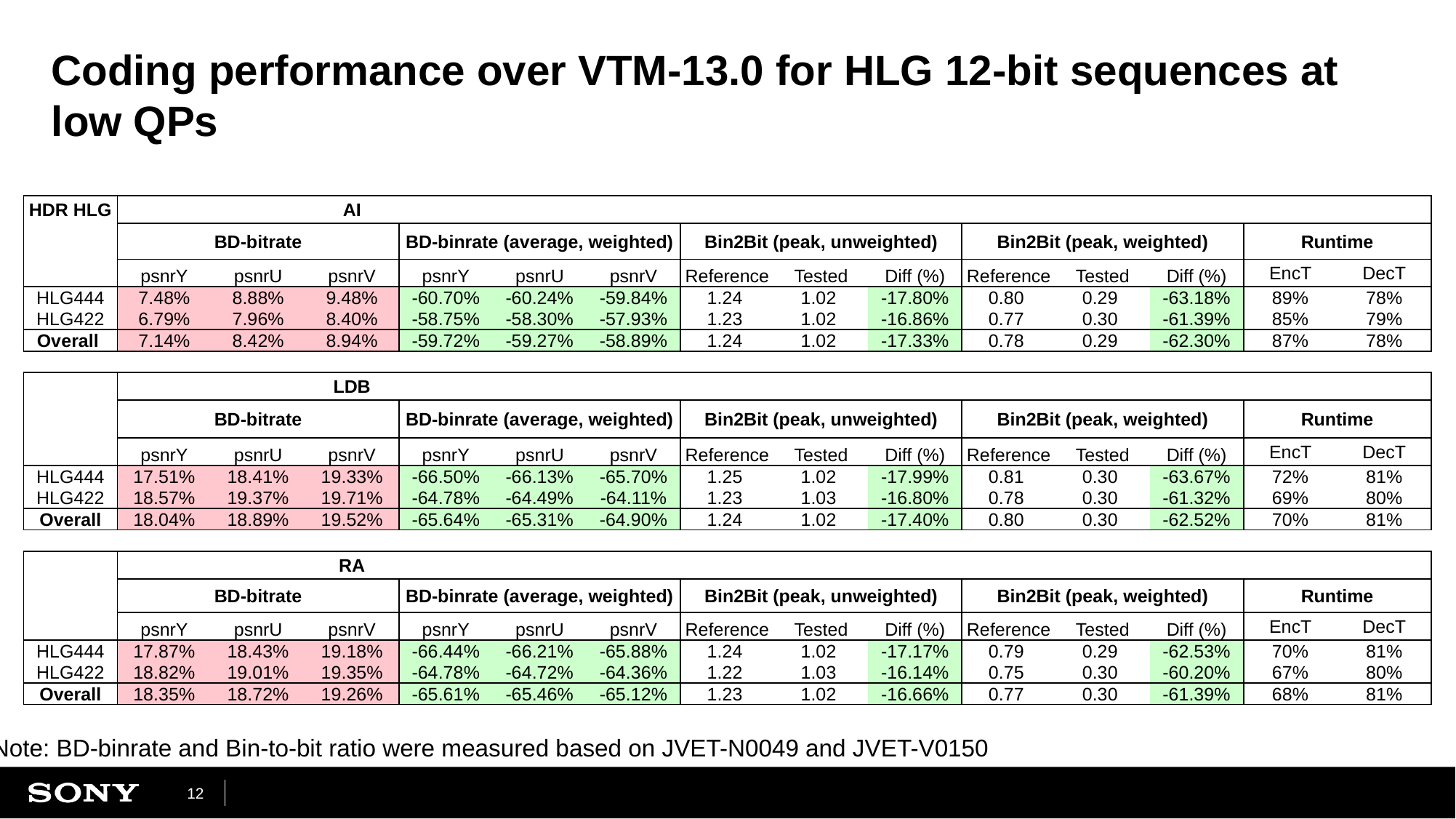

# Coding performance over VTM-13.0 for HLG 12-bit sequences at low QPs
| HDR HLG |  |  | AI |  |  |  |  |  |  |  |  |  |  |  |
| --- | --- | --- | --- | --- | --- | --- | --- | --- | --- | --- | --- | --- | --- | --- |
|  | BD-bitrate |  |  | BD-binrate (average, weighted) |  |  | Bin2Bit (peak, unweighted) |  |  | Bin2Bit (peak, weighted) |  |  | Runtime |  |
|  | psnrY | psnrU | psnrV | psnrY | psnrU | psnrV | Reference | Tested | Diff (%) | Reference | Tested | Diff (%) | EncT | DecT |
| HLG444 | 7.48% | 8.88% | 9.48% | -60.70% | -60.24% | -59.84% | 1.24 | 1.02 | -17.80% | 0.80 | 0.29 | -63.18% | 89% | 78% |
| HLG422 | 6.79% | 7.96% | 8.40% | -58.75% | -58.30% | -57.93% | 1.23 | 1.02 | -16.86% | 0.77 | 0.30 | -61.39% | 85% | 79% |
| Overall | 7.14% | 8.42% | 8.94% | -59.72% | -59.27% | -58.89% | 1.24 | 1.02 | -17.33% | 0.78 | 0.29 | -62.30% | 87% | 78% |
|  |  |  |  |  |  |  |  |  |  |  |  |  |  |  |
|  |  |  | LDB |  |  |  |  |  |  |  |  |  |  |  |
|  | BD-bitrate |  |  | BD-binrate (average, weighted) |  |  | Bin2Bit (peak, unweighted) |  |  | Bin2Bit (peak, weighted) |  |  | Runtime |  |
|  | psnrY | psnrU | psnrV | psnrY | psnrU | psnrV | Reference | Tested | Diff (%) | Reference | Tested | Diff (%) | EncT | DecT |
| HLG444 | 17.51% | 18.41% | 19.33% | -66.50% | -66.13% | -65.70% | 1.25 | 1.02 | -17.99% | 0.81 | 0.30 | -63.67% | 72% | 81% |
| HLG422 | 18.57% | 19.37% | 19.71% | -64.78% | -64.49% | -64.11% | 1.23 | 1.03 | -16.80% | 0.78 | 0.30 | -61.32% | 69% | 80% |
| Overall | 18.04% | 18.89% | 19.52% | -65.64% | -65.31% | -64.90% | 1.24 | 1.02 | -17.40% | 0.80 | 0.30 | -62.52% | 70% | 81% |
|  |  |  |  |  |  |  |  |  |  |  |  |  |  |  |
|  |  |  | RA |  |  |  |  |  |  |  |  |  |  |  |
|  | BD-bitrate |  |  | BD-binrate (average, weighted) |  |  | Bin2Bit (peak, unweighted) |  |  | Bin2Bit (peak, weighted) |  |  | Runtime |  |
|  | psnrY | psnrU | psnrV | psnrY | psnrU | psnrV | Reference | Tested | Diff (%) | Reference | Tested | Diff (%) | EncT | DecT |
| HLG444 | 17.87% | 18.43% | 19.18% | -66.44% | -66.21% | -65.88% | 1.24 | 1.02 | -17.17% | 0.79 | 0.29 | -62.53% | 70% | 81% |
| HLG422 | 18.82% | 19.01% | 19.35% | -64.78% | -64.72% | -64.36% | 1.22 | 1.03 | -16.14% | 0.75 | 0.30 | -60.20% | 67% | 80% |
| Overall | 18.35% | 18.72% | 19.26% | -65.61% | -65.46% | -65.12% | 1.23 | 1.02 | -16.66% | 0.77 | 0.30 | -61.39% | 68% | 81% |
Note: BD-binrate and Bin-to-bit ratio were measured based on JVET-N0049 and JVET-V0150